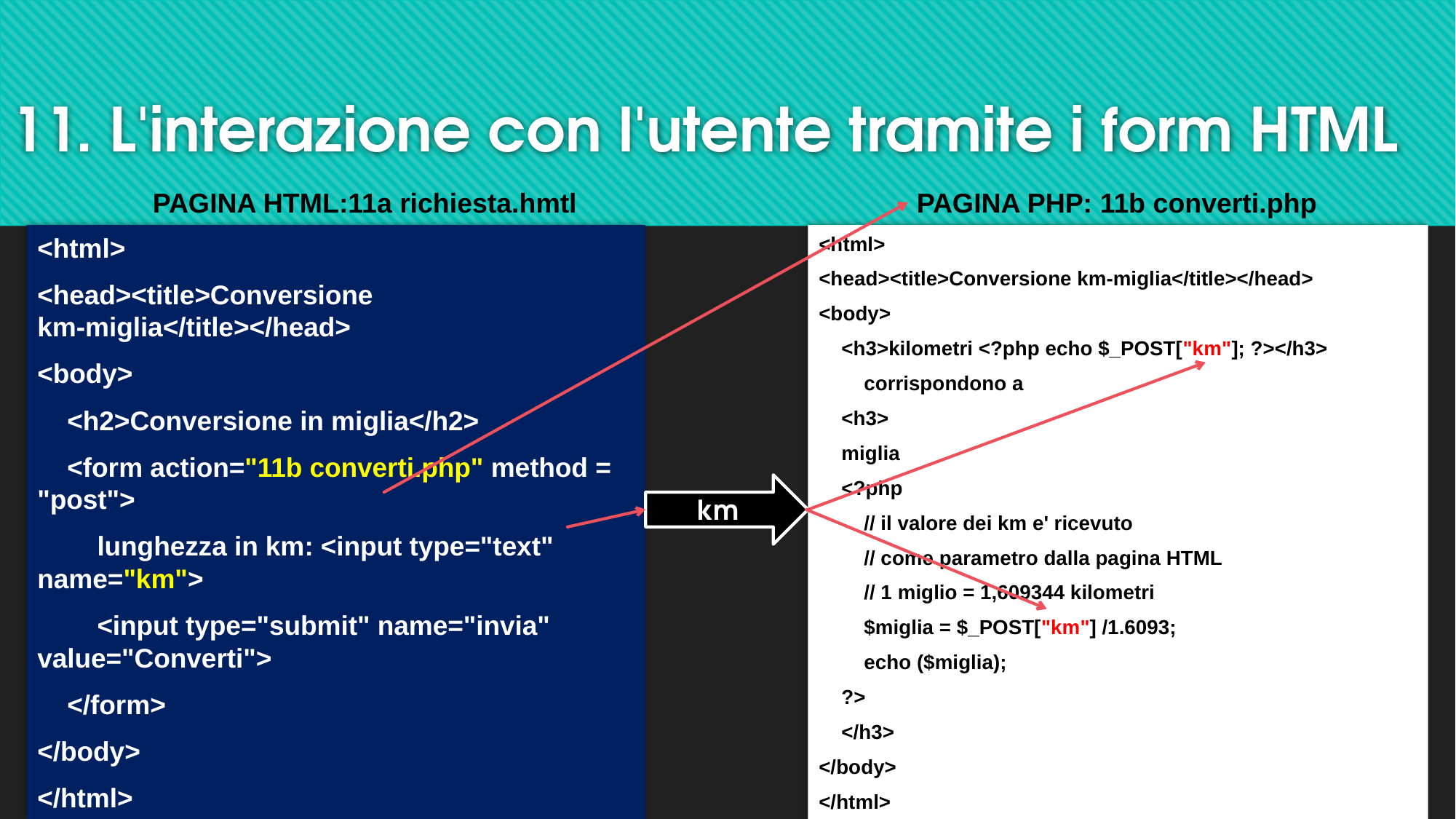

# 11. L'interazione con l'utente tramite i form HTML
	PAGINA HTML:11a richiesta.hmtl				PAGINA PHP: 11b converti.php
<html>
<head><title>Conversione km-miglia</title></head>
<body>
    <h2>Conversione in miglia</h2>
    <form action="11b converti.php" method = "post">
        lunghezza in km: <input type="text" name="km">
        <input type="submit" name="invia" value="Converti">
    </form>
</body>
</html>
<html>
<head><title>Conversione km-miglia</title></head>
<body>
    <h3>kilometri <?php echo $_POST["km"]; ?></h3>
        corrispondono a
    <h3>
    miglia
    <?php
        // il valore dei km e' ricevuto
        // come parametro dalla pagina HTML
        // 1 miglio = 1,609344 kilometri
        $miglia = $_POST["km"] /1.6093;
        echo ($miglia);
    ?>
    </h3>
</body>
</html>
km